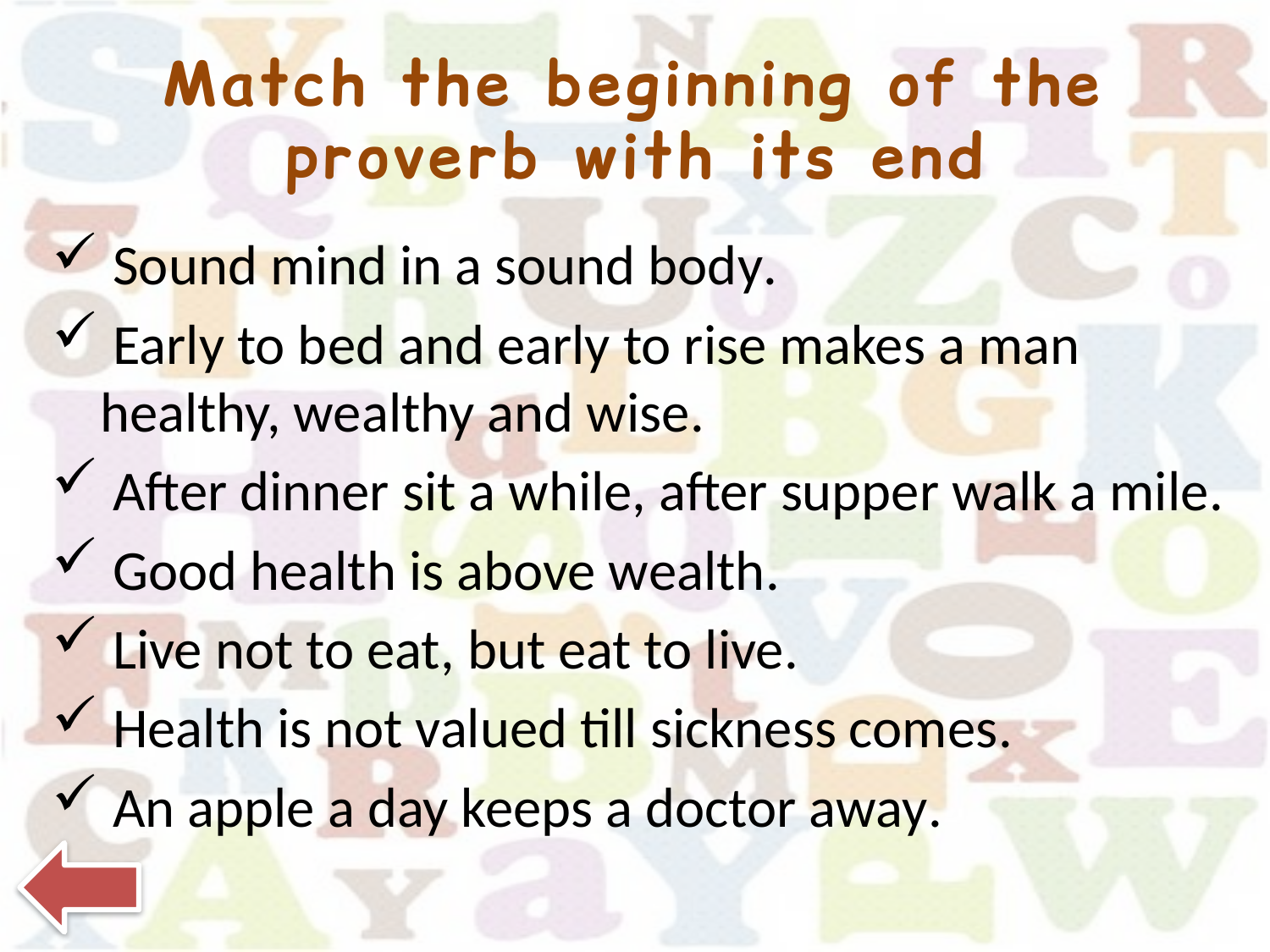

# Match the beginning of the proverb with its end
 Sound mind in a sound body.
 Early to bed and early to rise makes a man healthy, wealthy and wise.
 After dinner sit a while, after supper walk a mile.
 Good health is above wealth.
 Live not to eat, but eat to live.
 Health is not valued till sickness comes.
 An apple a day keeps a doctor away.